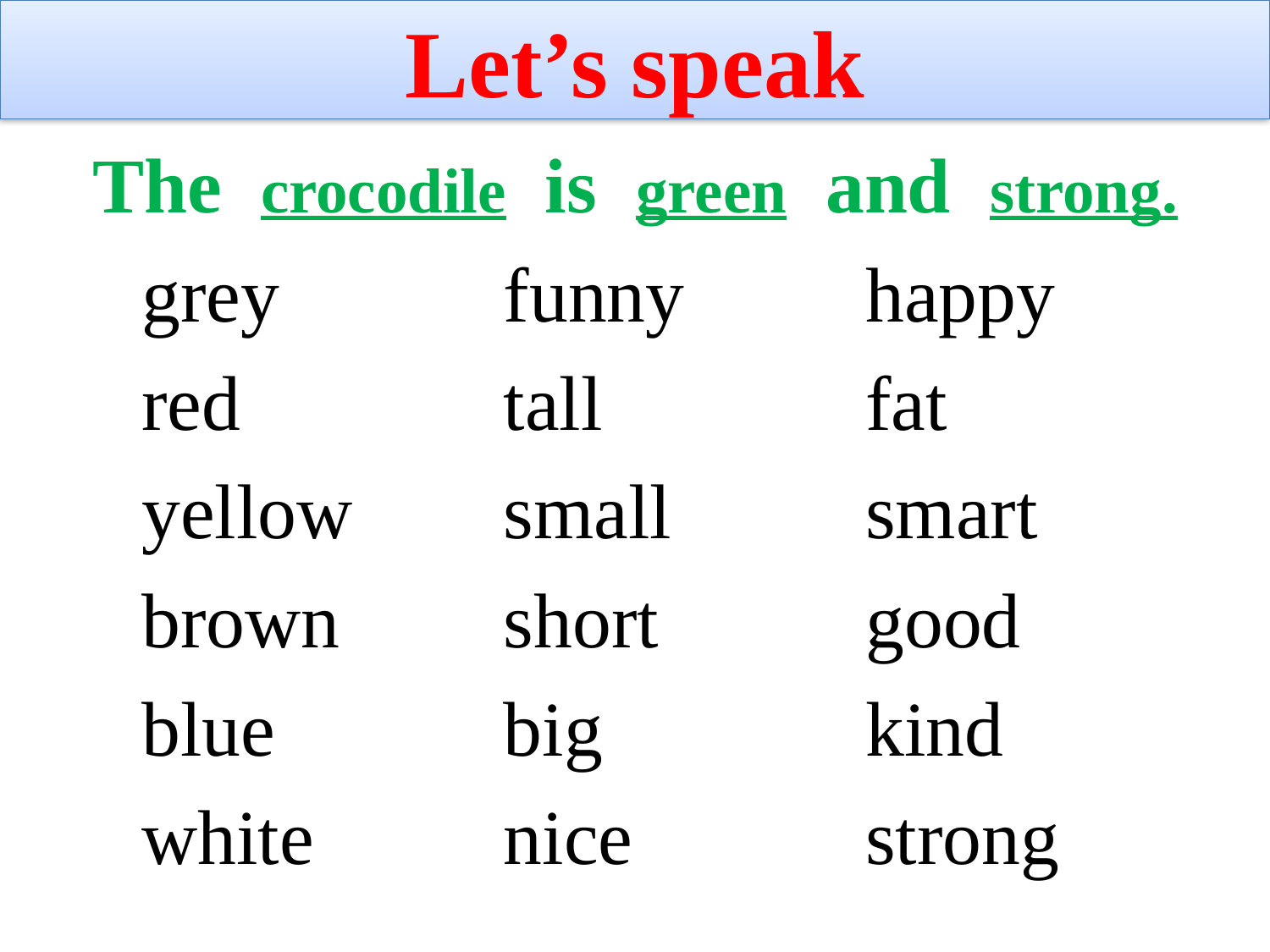

# Let’s speak
The  crocodile  is  green  and  strong.
grey
red
yellow
brown
blue
white
funny
tall
small
short
big
nice
happy
fat
smart
good
kind
strong